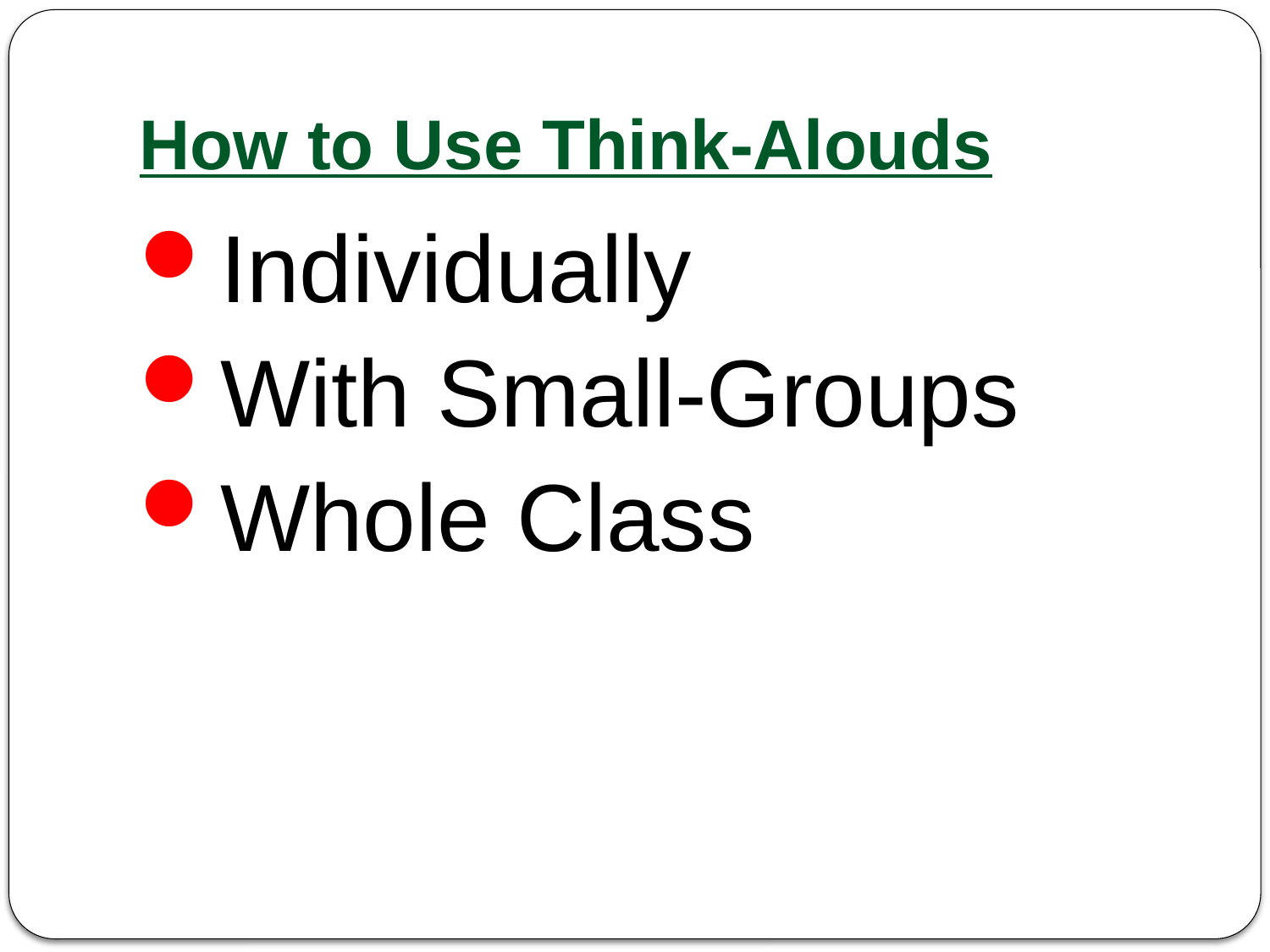

# How to Use Think-Alouds
Individually
With Small-Groups
Whole Class